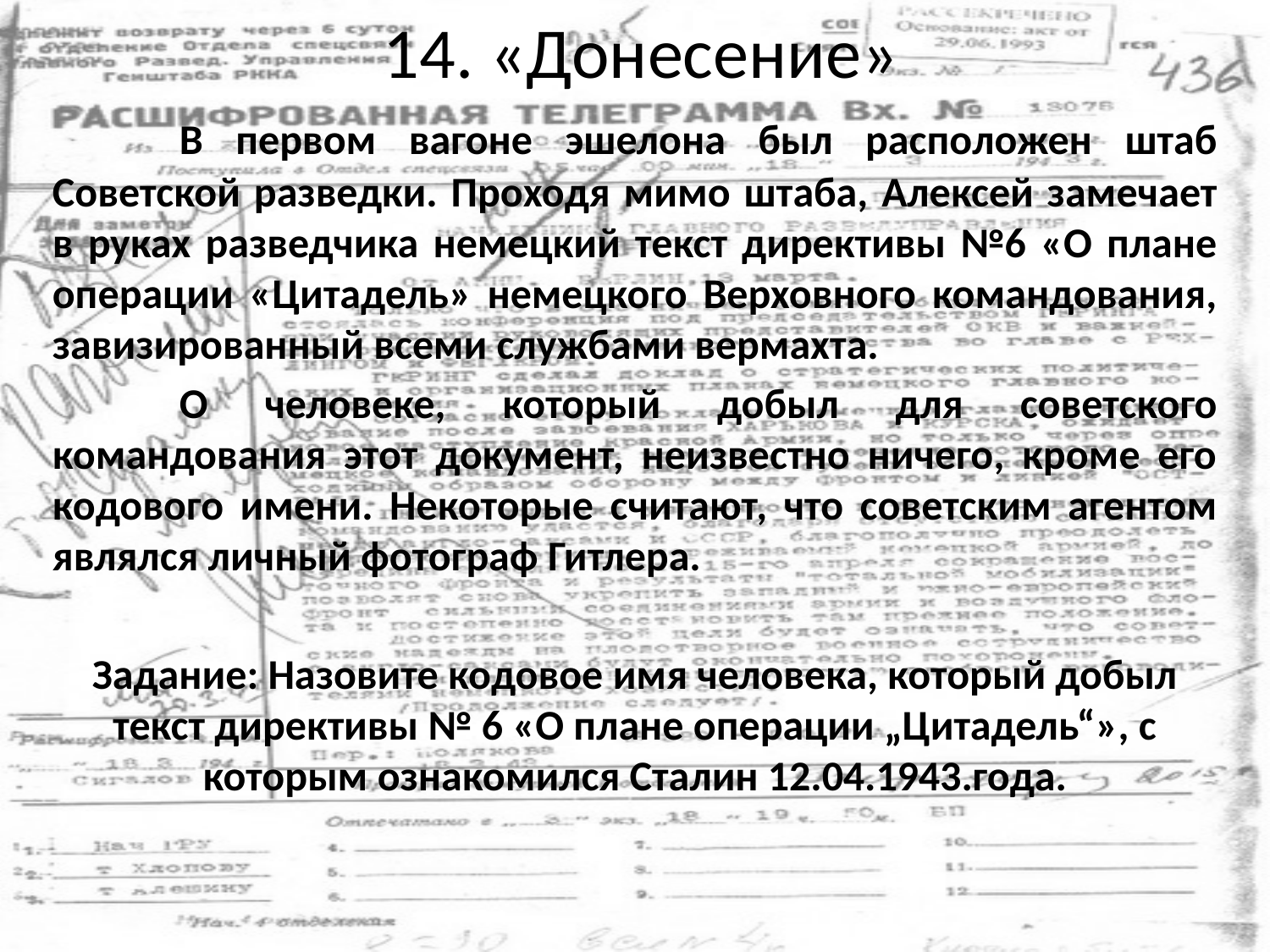

# 14. «Донесение»
	В первом вагоне эшелона был расположен штаб Советской разведки. Проходя мимо штаба, Алексей замечает в руках разведчика немецкий текст директивы №6 «О плане операции «Цитадель» немецкого Верховного командования, завизированный всеми службами вермахта.
	О человеке, который добыл для советского командования этот документ, неизвестно ничего, кроме его кодового имени. Некоторые считают, что советским агентом являлся личный фотограф Гитлера.

Задание: Назовите кодовое имя человека, который добыл текст директивы № 6 «О плане операции „Цитадель“», с которым ознакомился Сталин 12.04.1943.года.